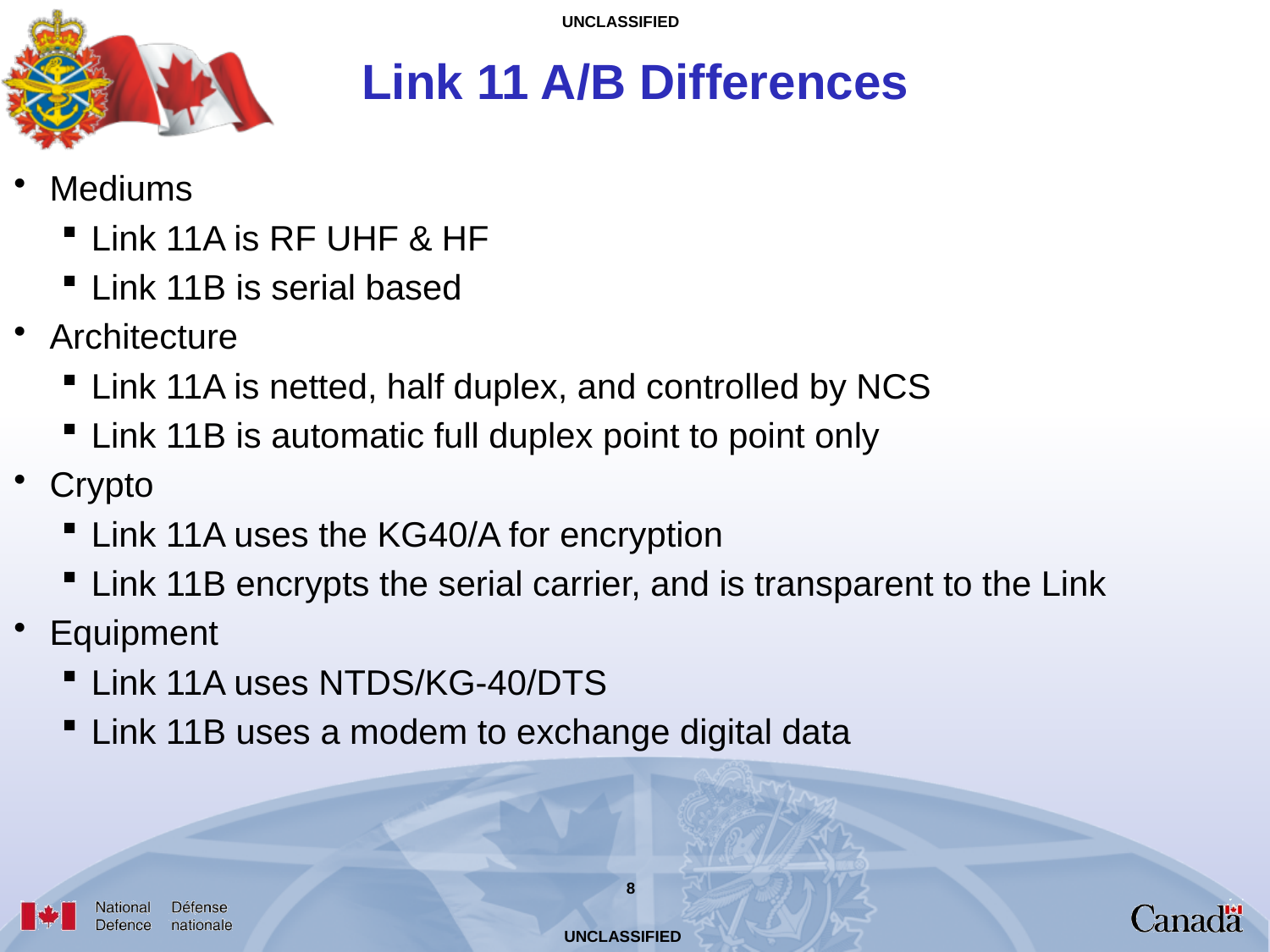

# Link 11 A/B Differences
Mediums
Link 11A is RF UHF & HF
Link 11B is serial based
Architecture
Link 11A is netted, half duplex, and controlled by NCS
Link 11B is automatic full duplex point to point only
Crypto
Link 11A uses the KG40/A for encryption
Link 11B encrypts the serial carrier, and is transparent to the Link
Equipment
Link 11A uses NTDS/KG-40/DTS
Link 11B uses a modem to exchange digital data